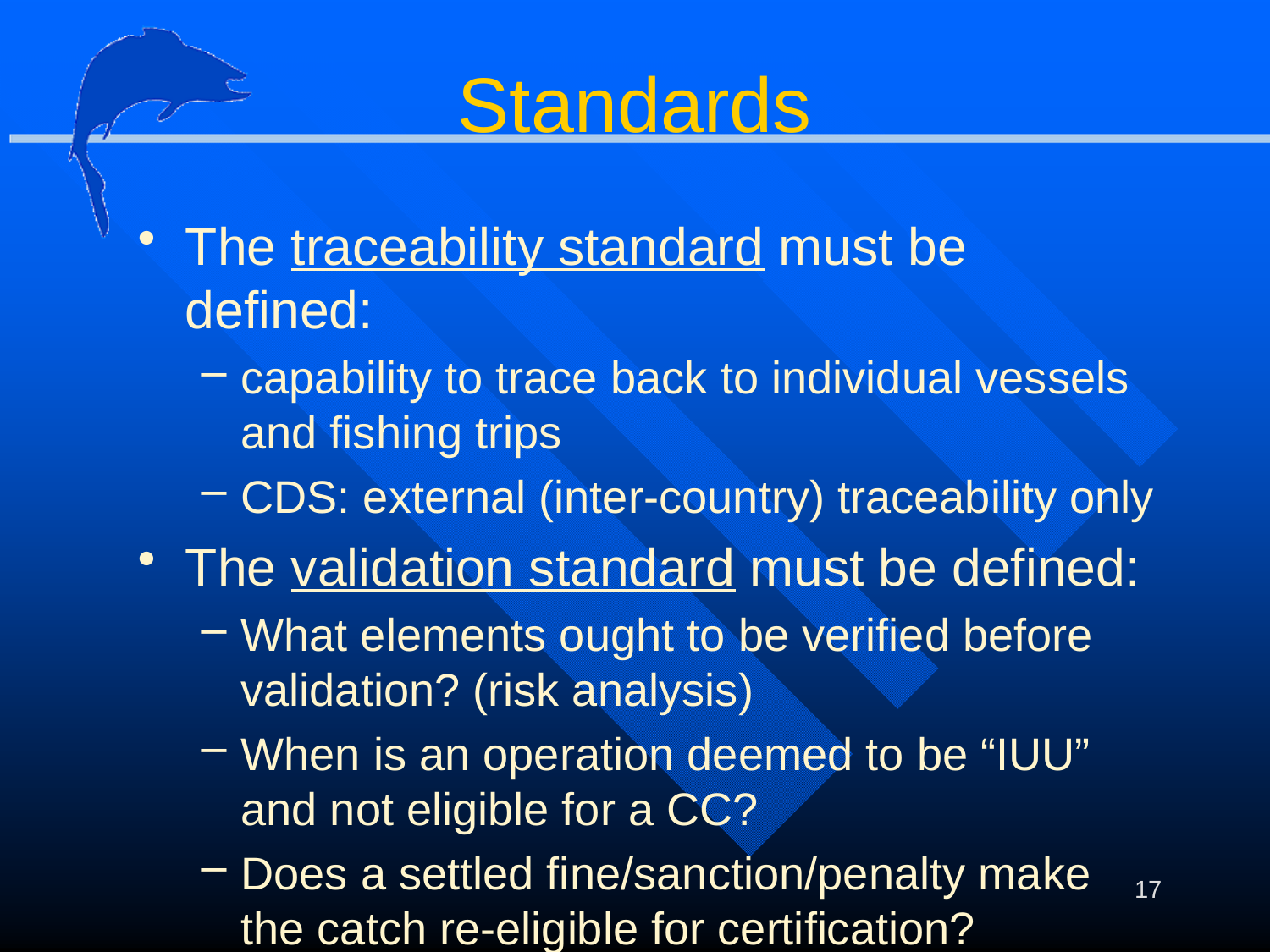

# Standards
The traceability standard must be defined:
capability to trace back to individual vessels and fishing trips
CDS: external (inter-country) traceability only
The validation standard must be defined:
What elements ought to be verified before validation? (risk analysis)
When is an operation deemed to be “IUU” and not eligible for a CC?
Does a settled fine/sanction/penalty make the catch re-eligible for certification?

17